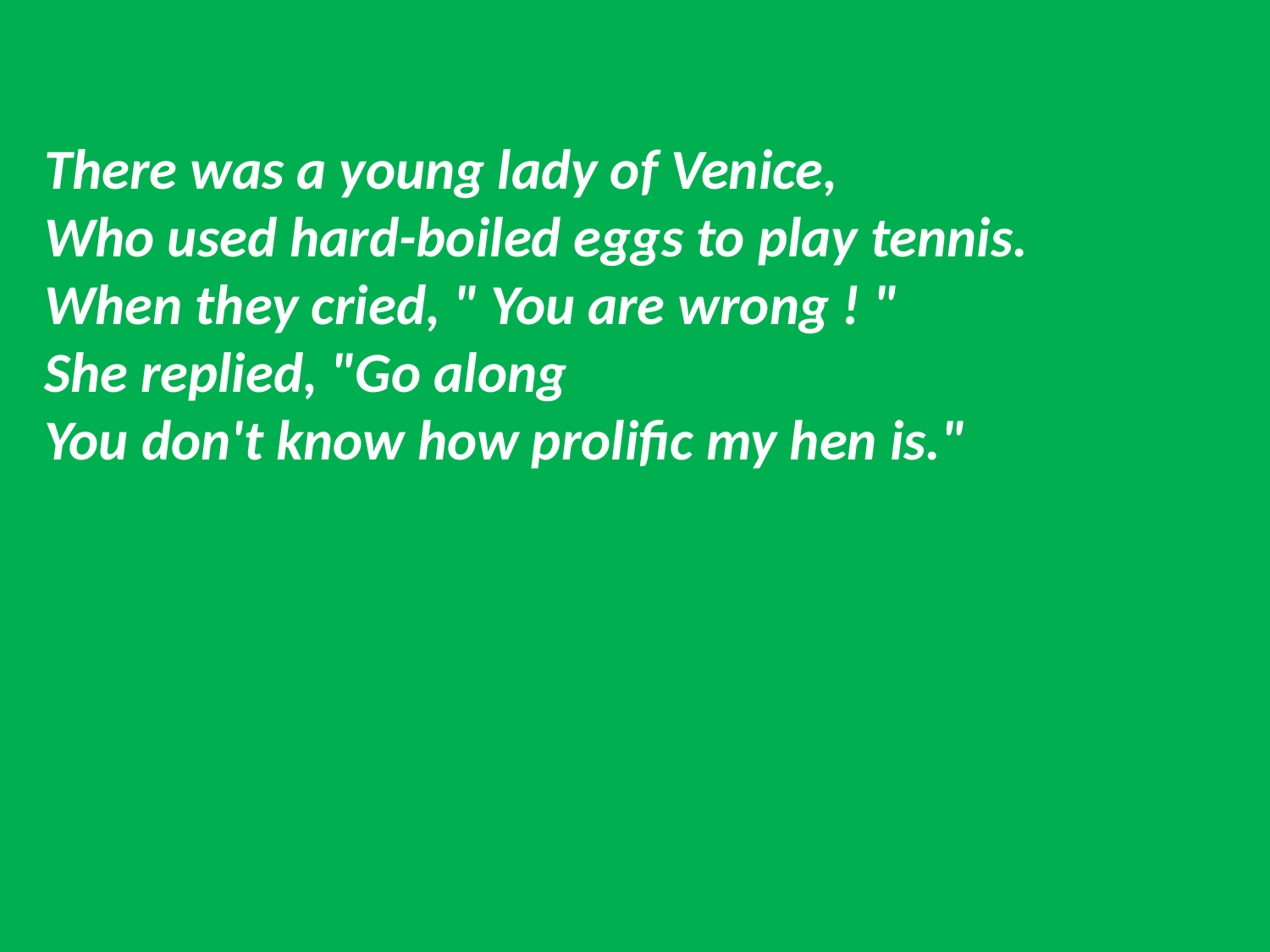

There was a young lady of Venice,
Who used hard-boiled eggs to play tennis.
When they cried, " You are wrong ! "
She replied, "Go along
You don't know how prolific my hen is."